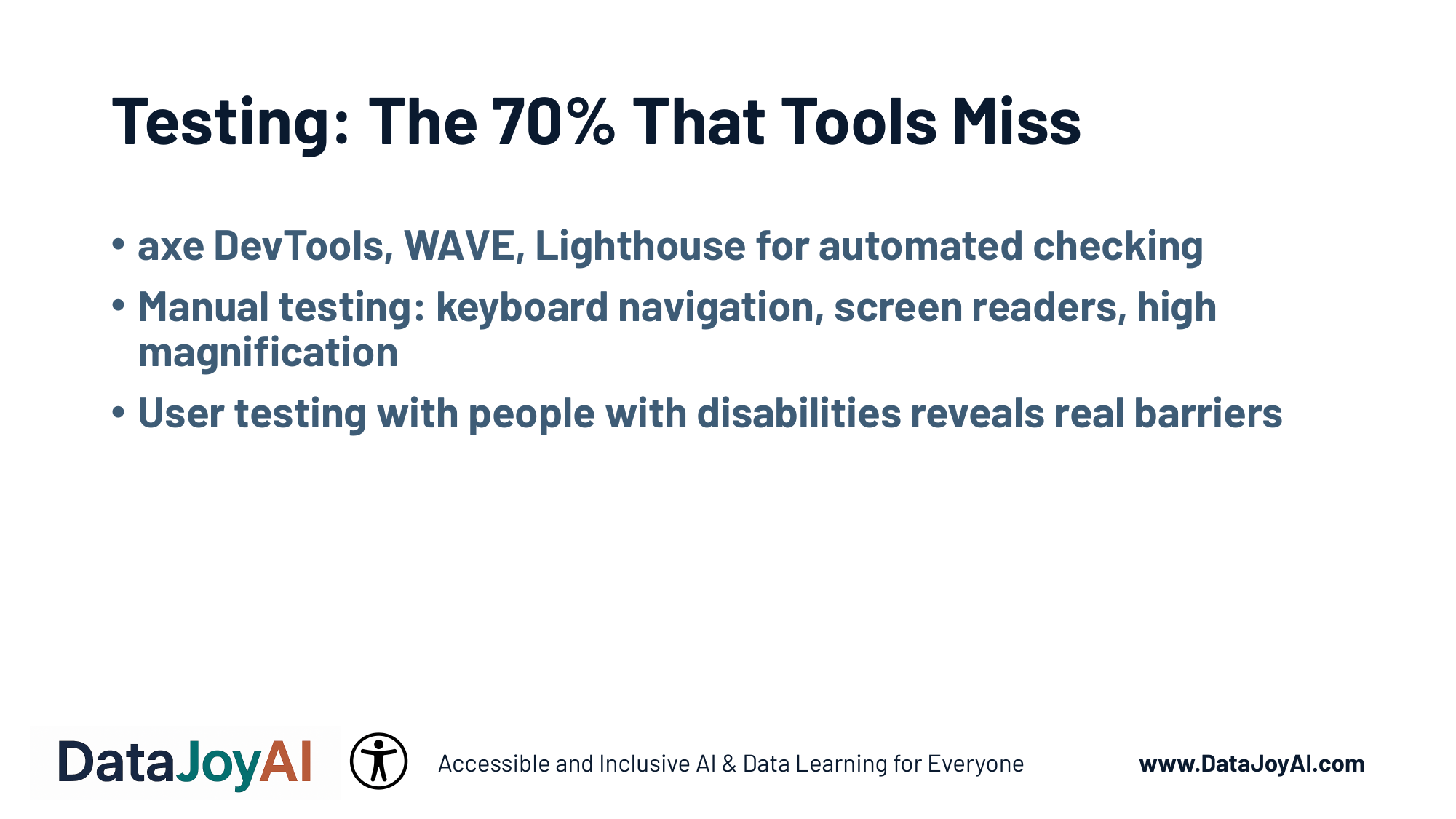

# Testing: The 70% That Tools Miss
axe DevTools, WAVE, Lighthouse for automated checking
Manual testing: keyboard navigation, screen readers, high magnification
User testing with people with disabilities reveals real barriers